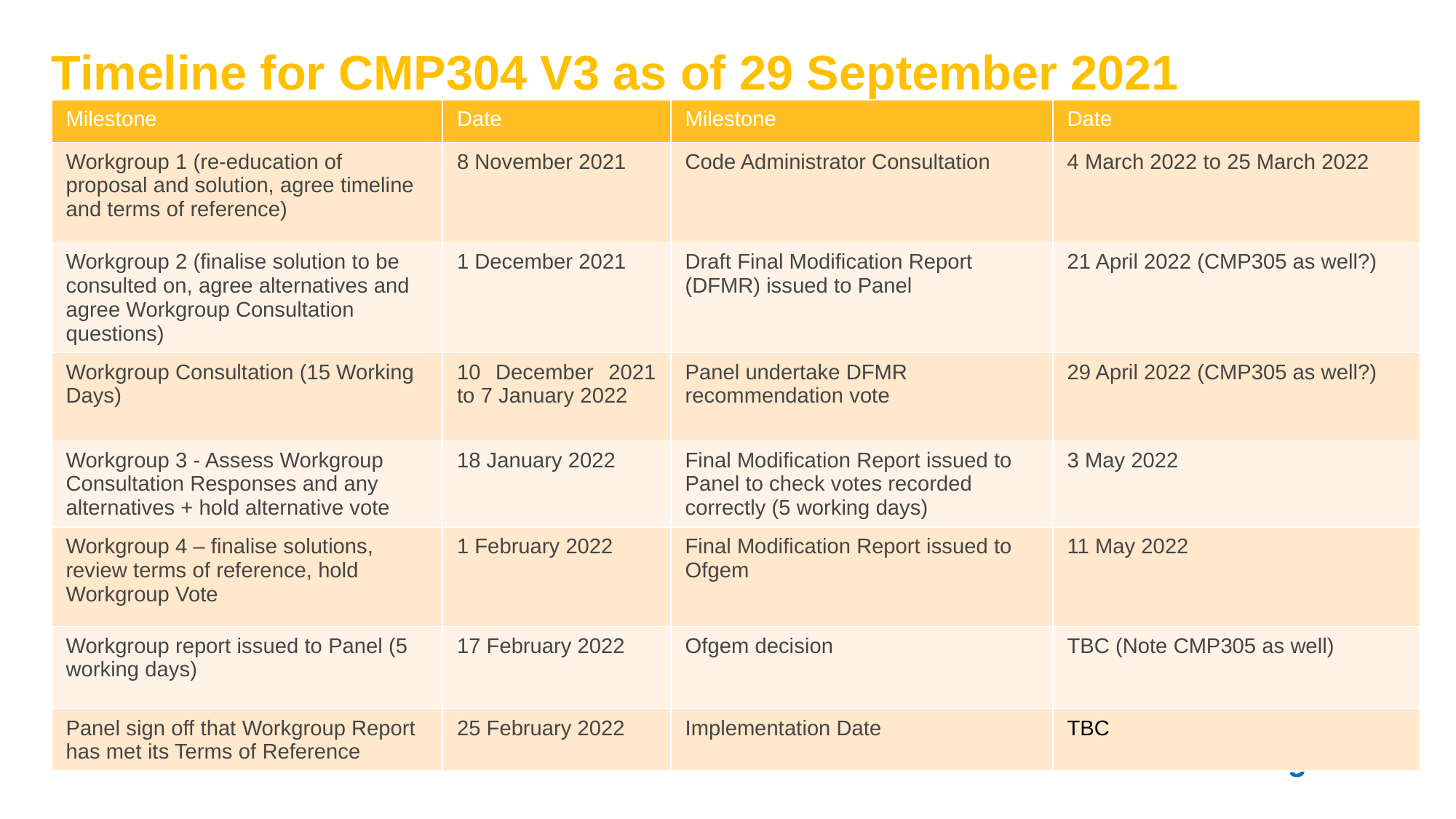

# Timeline for CMP304 V3 as of 29 September 2021
| Milestone | Date | Milestone | Date |
| --- | --- | --- | --- |
| Workgroup 1 (re-education of proposal and solution, agree timeline and terms of reference) | 8 November 2021 | Code Administrator Consultation | 4 March 2022 to 25 March 2022 |
| Workgroup 2 (finalise solution to be consulted on, agree alternatives and agree Workgroup Consultation questions) | 1 December 2021 | Draft Final Modification Report (DFMR) issued to Panel | 21 April 2022 (CMP305 as well?) |
| Workgroup Consultation (15 Working Days) | 10 December 2021 to 7 January 2022 | Panel undertake DFMR recommendation vote | 29 April 2022 (CMP305 as well?) |
| Workgroup 3 - Assess Workgroup Consultation Responses and any alternatives + hold alternative vote | 18 January 2022 | Final Modification Report issued to Panel to check votes recorded correctly (5 working days) | 3 May 2022 |
| Workgroup 4 – finalise solutions, review terms of reference, hold Workgroup Vote | 1 February 2022 | Final Modification Report issued to Ofgem | 11 May 2022 |
| Workgroup report issued to Panel (5 working days) | 17 February 2022 | Ofgem decision | TBC (Note CMP305 as well) |
| Panel sign off that Workgroup Report has met its Terms of Reference | 25 February 2022 | Implementation Date | TBC |